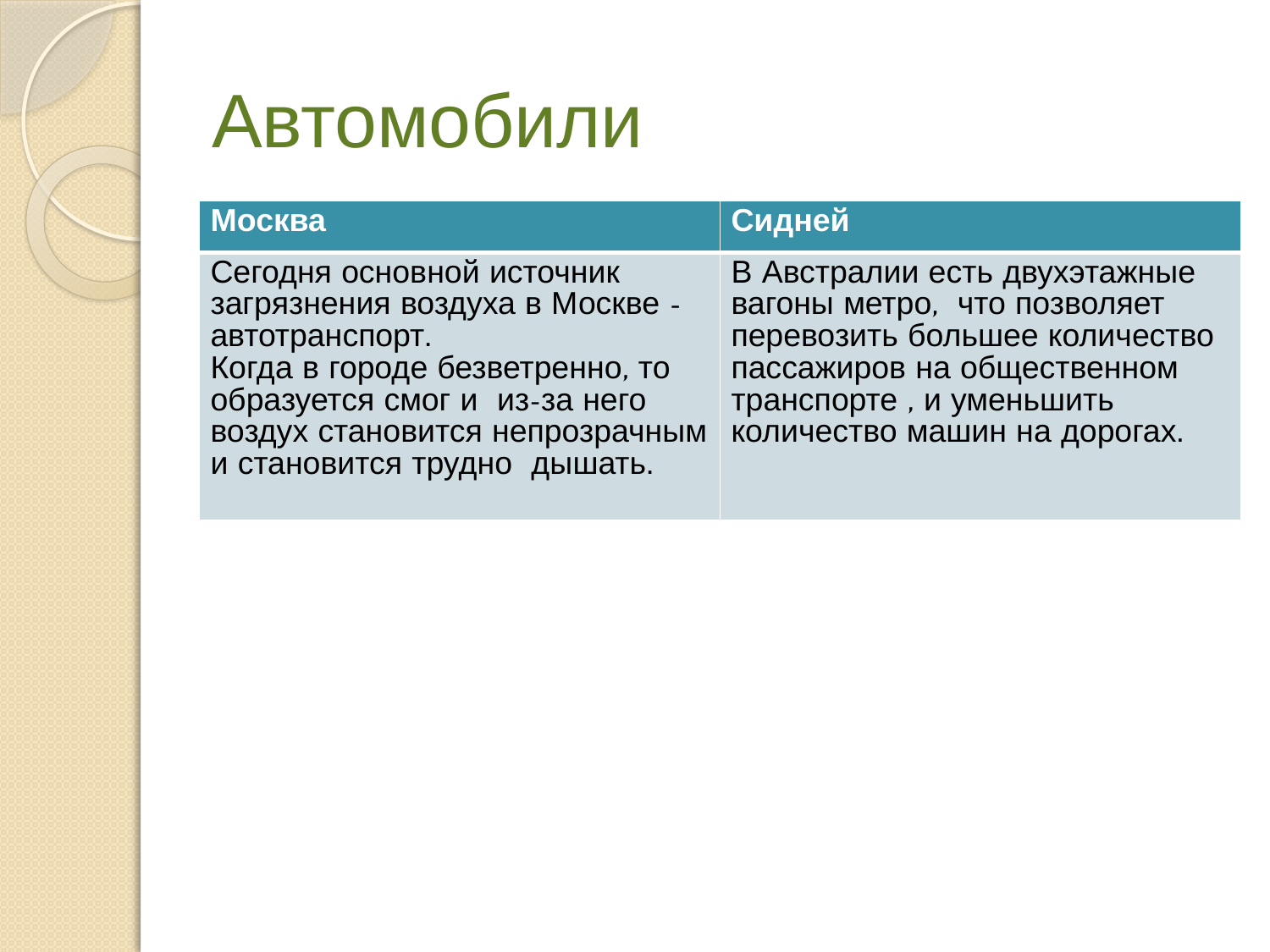

# Автомобили
| Москва | Сидней |
| --- | --- |
| Сегодня основной источник загрязнения воздуха в Москве - автотранспорт. Когда в городе безветренно, то образуется смог и из-за него воздух становится непрозрачным и становится трудно дышать. | В Австралии есть двухэтажные вагоны метро, что позволяет перевозить большее количество пассажиров на общественном транспорте , и уменьшить количество машин на дорогах. |